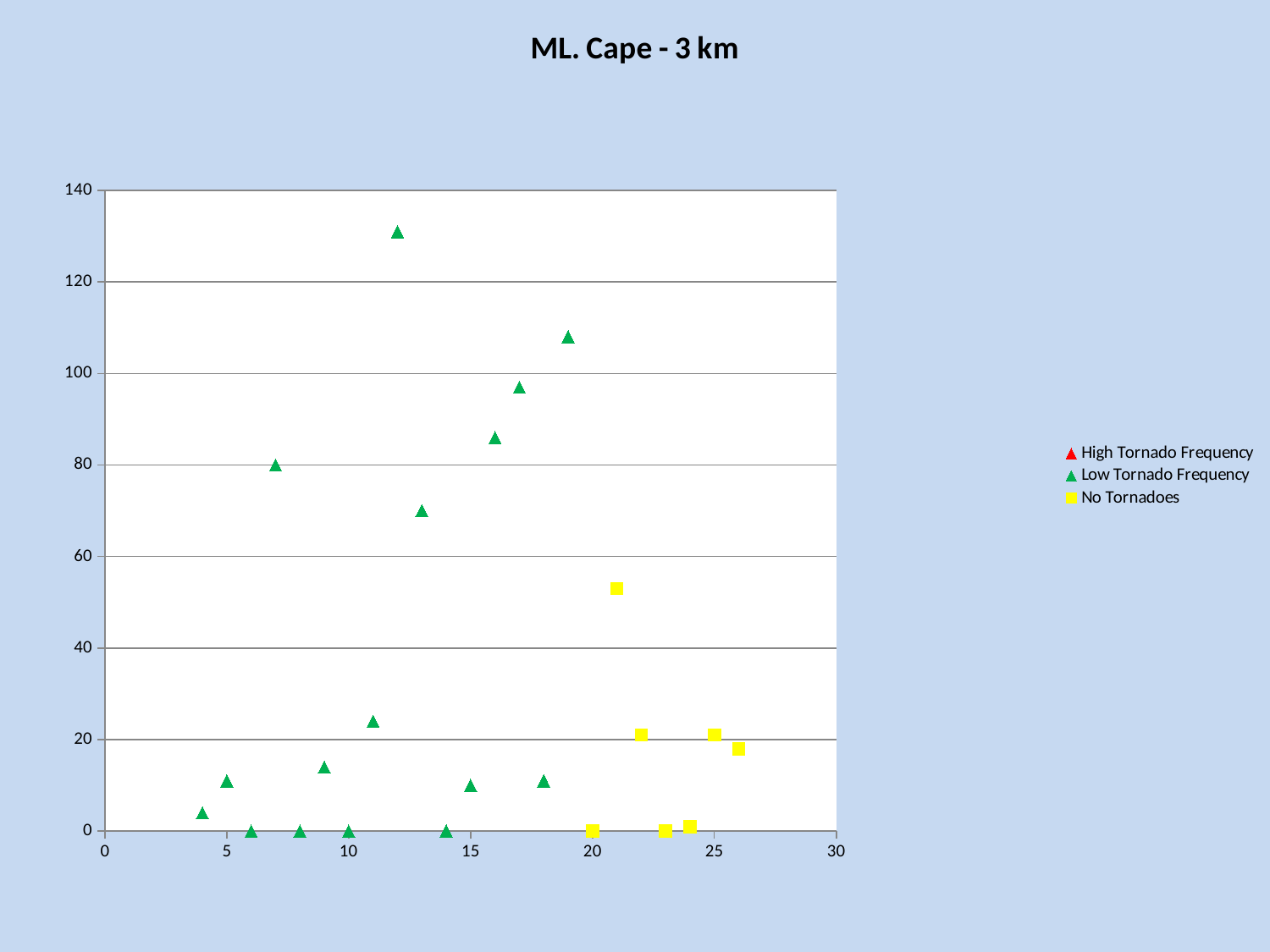

### Chart: ML. Cape - 3 km

| Category |  |  |  |
|---|---|---|---|